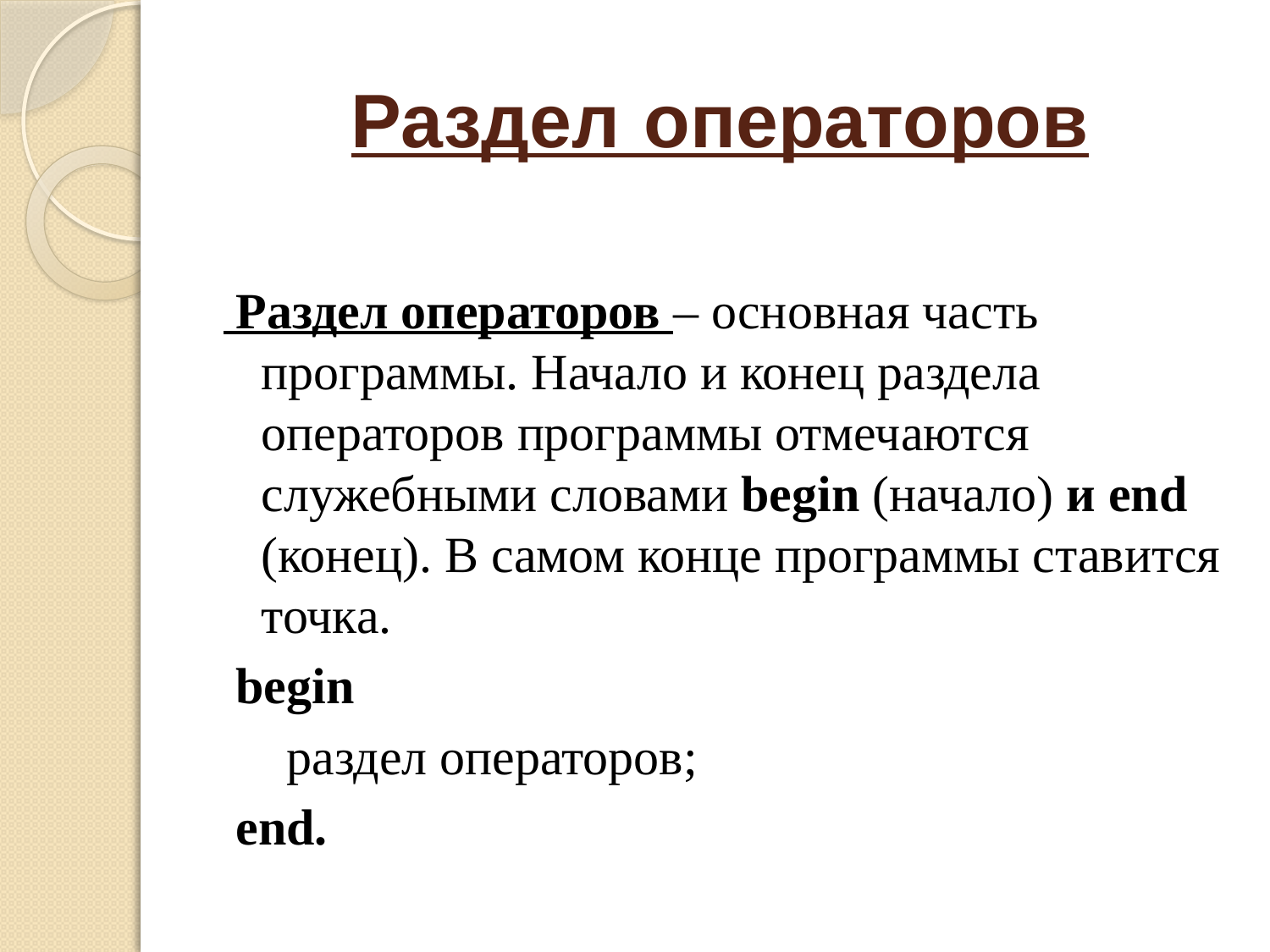

# Раздел операторов

 Раздел операторов – основная часть программы. Начало и конец раздела операторов программы отмечаются служебными словами begin (начало) и end (конец). В самом конце программы ставится точка.
 begin
     раздел операторов;
 end.